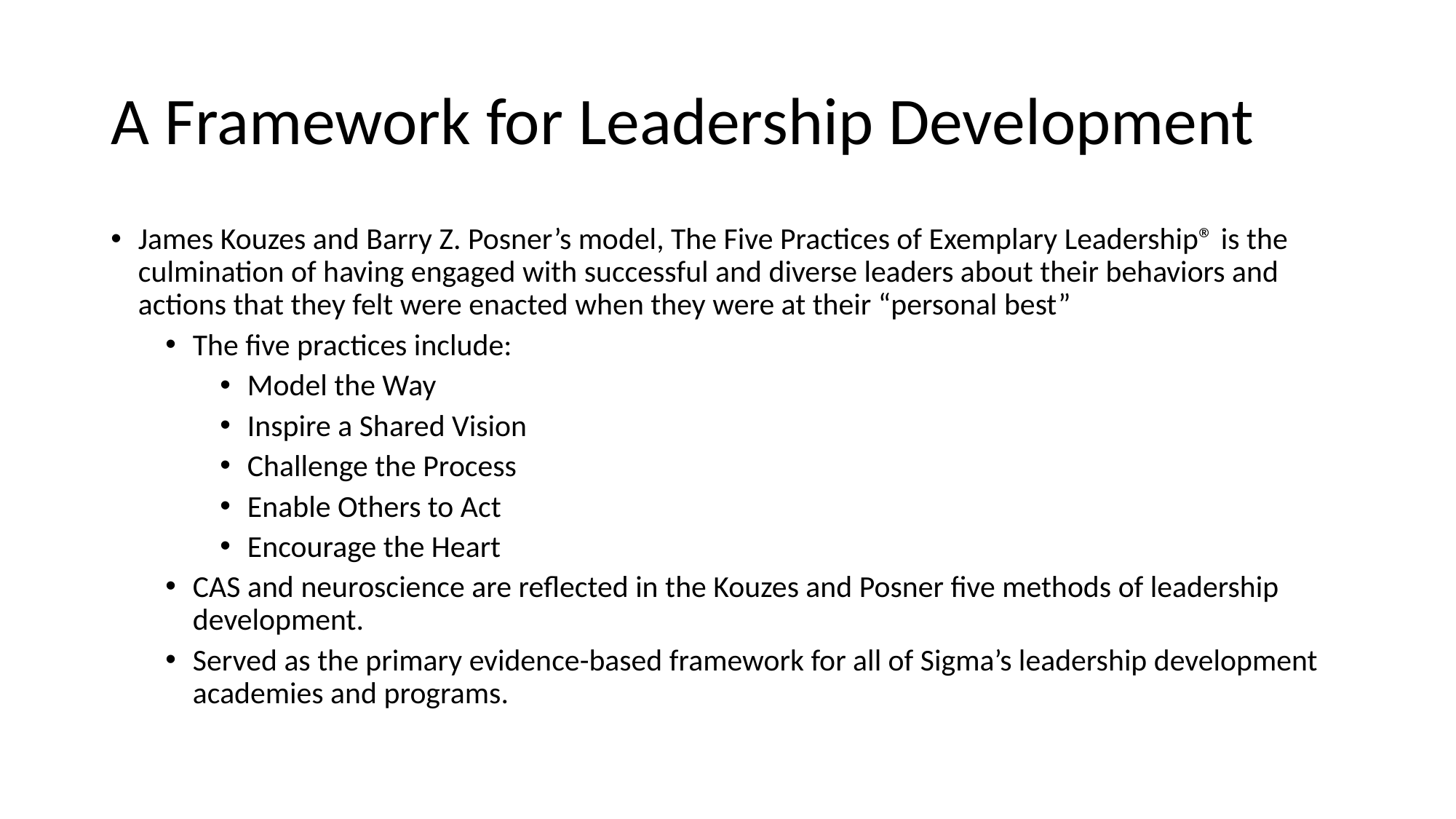

# A Framework for Leadership Development
James Kouzes and Barry Z. Posner’s model, The Five Practices of Exemplary Leadership® is the culmination of having engaged with successful and diverse leaders about their behaviors and actions that they felt were enacted when they were at their “personal best”
The five practices include:
Model the Way
Inspire a Shared Vision
Challenge the Process
Enable Others to Act
Encourage the Heart
CAS and neuroscience are reflected in the Kouzes and Posner five methods of leadership development.
Served as the primary evidence-based framework for all of Sigma’s leadership development academies and programs.